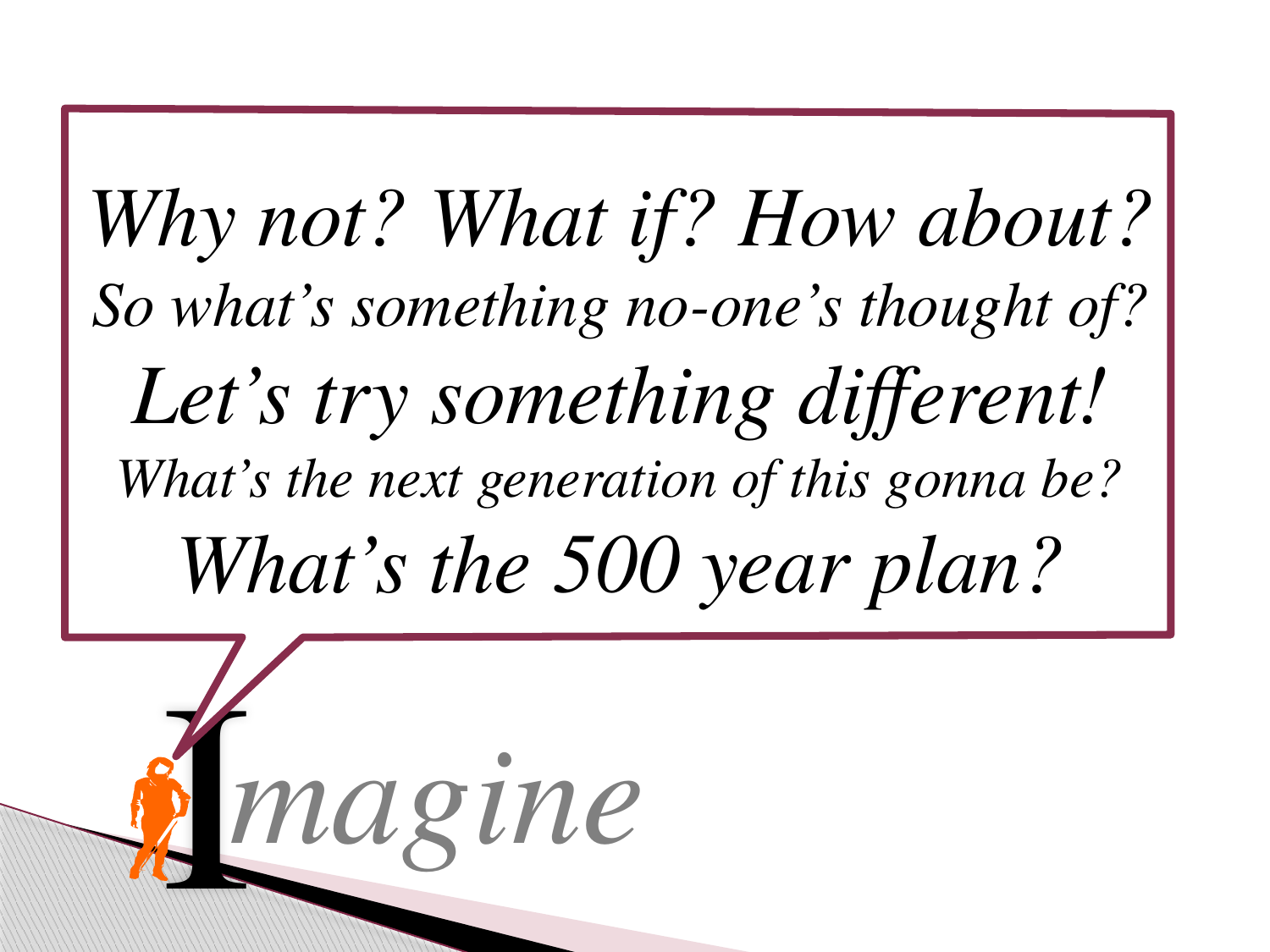

Why not? What if? How about?
So what’s something no-one’s thought of?
Let’s try something different!
What’s the next generation of this gonna be?
What’s the 500 year plan?
I
magine